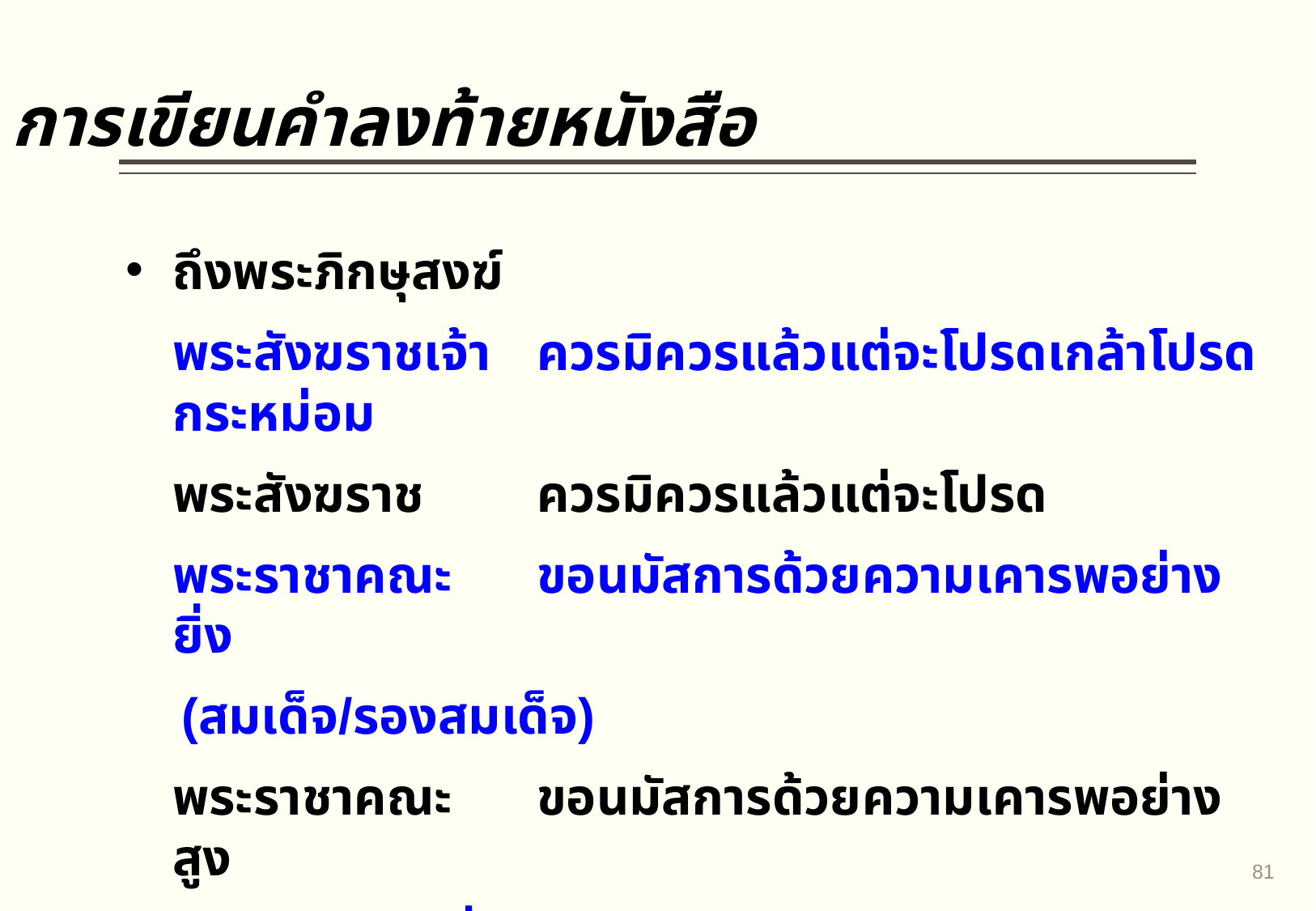

การเขียนคำลงท้ายหนังสือ
ถึงพระภิกษุสงฆ์
	พระสังฆราชเจ้า	ควรมิควรแล้วแต่จะโปรดเกล้าโปรดกระหม่อม
	พระสังฆราช	ควรมิควรแล้วแต่จะโปรด
	พระราชาคณะ	ขอนมัสการด้วยความเคารพอย่างยิ่ง
    (สมเด็จ/รองสมเด็จ)
	พระราชาคณะ	ขอนมัสการด้วยความเคารพอย่างสูง
	พระภิกษุสงฆ์ทั่วไป	ขอนมัสการด้วยความเคารพ
81